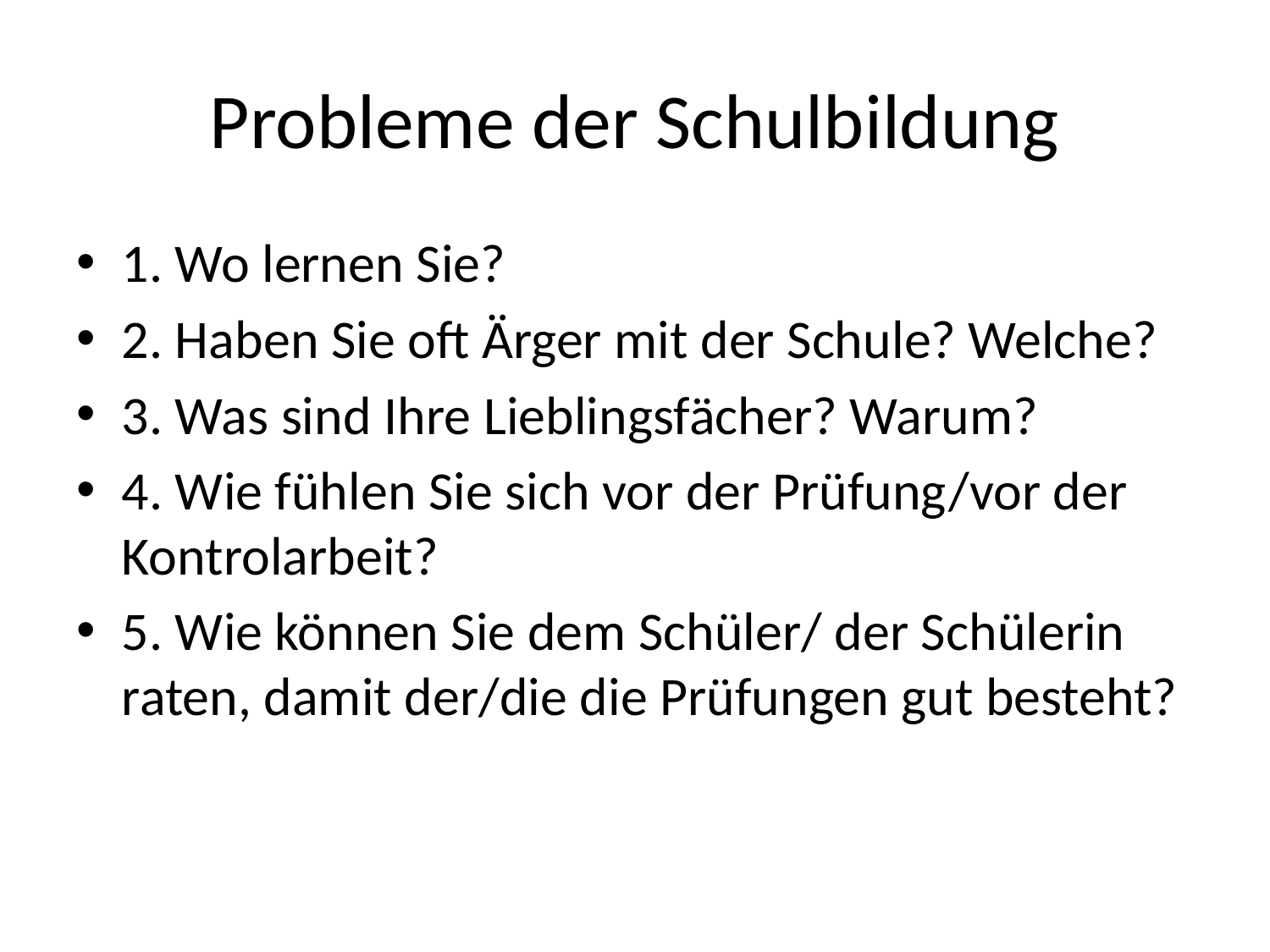

# Probleme der Schulbildung
1. Wo lernen Sie?
2. Haben Sie oft Ärger mit der Schule? Welche?
3. Was sind Ihre Lieblingsfächer? Warum?
4. Wie fühlen Sie sich vor der Prüfung/vor der Kontrolarbeit?
5. Wie können Sie dem Schüler/ der Schülerin raten, damit der/die die Prüfungen gut besteht?